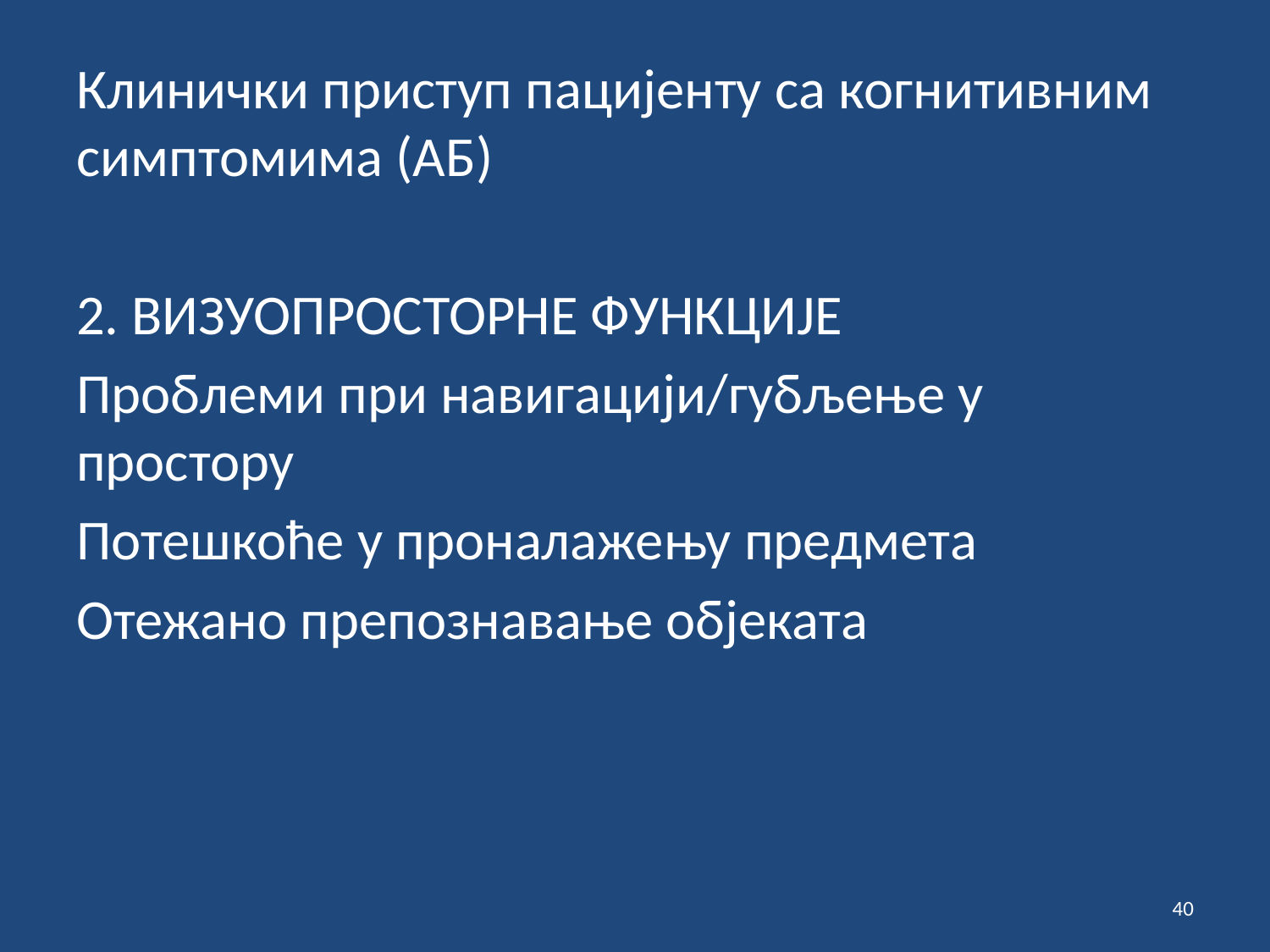

#
Клинички приступ пацијенту са когнитивним симптомима (АБ)

2. ВИЗУОПРОСТОРНЕ ФУНКЦИЈЕ
Проблеми при навигацији/губљење у простору
Потешкоће у проналажењу предмета
Отежано препознавање објеката
40